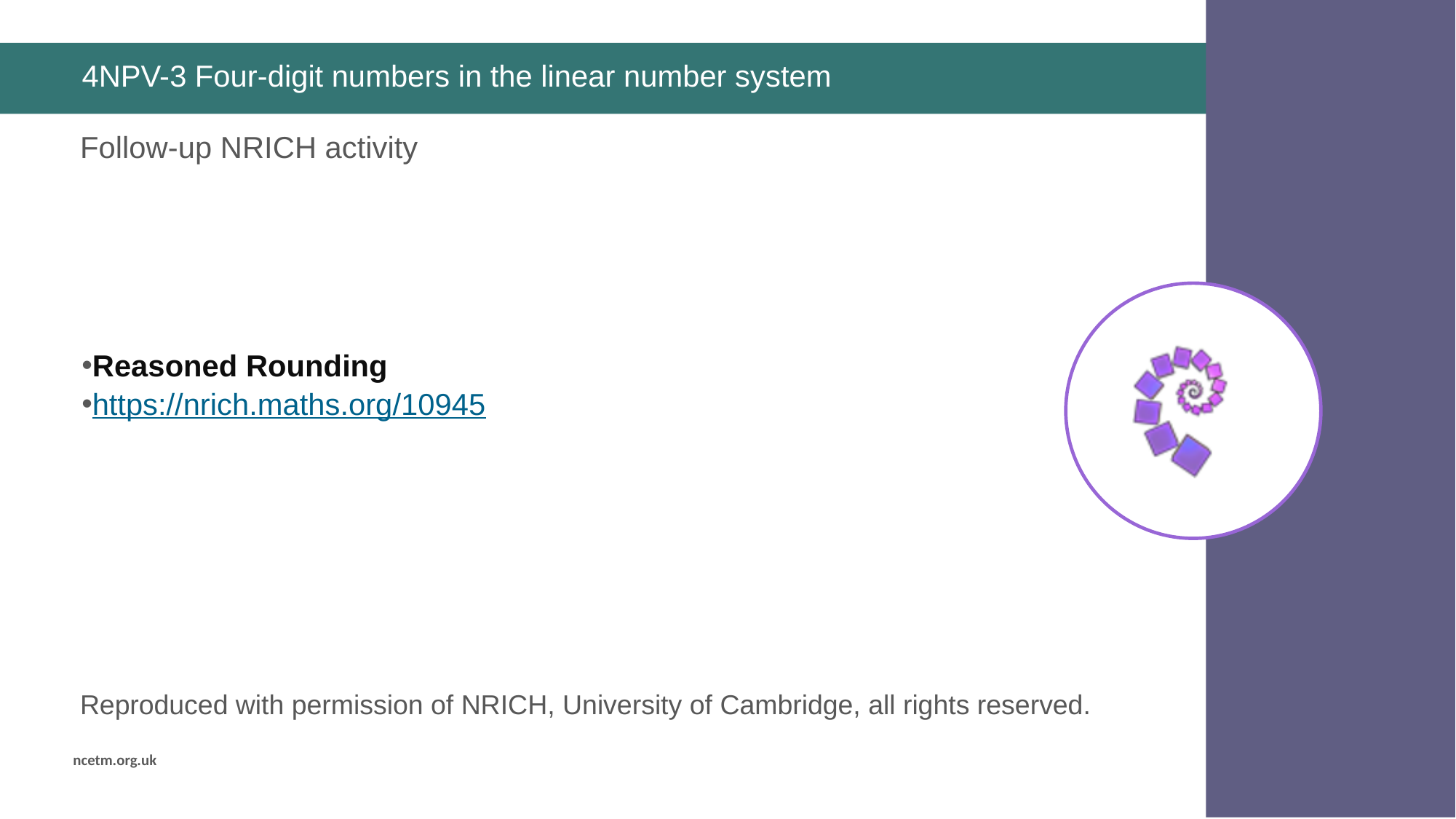

# 4NPV-3 Four-digit numbers in the linear number system

Reasoned Rounding
https://nrich.maths.org/10945